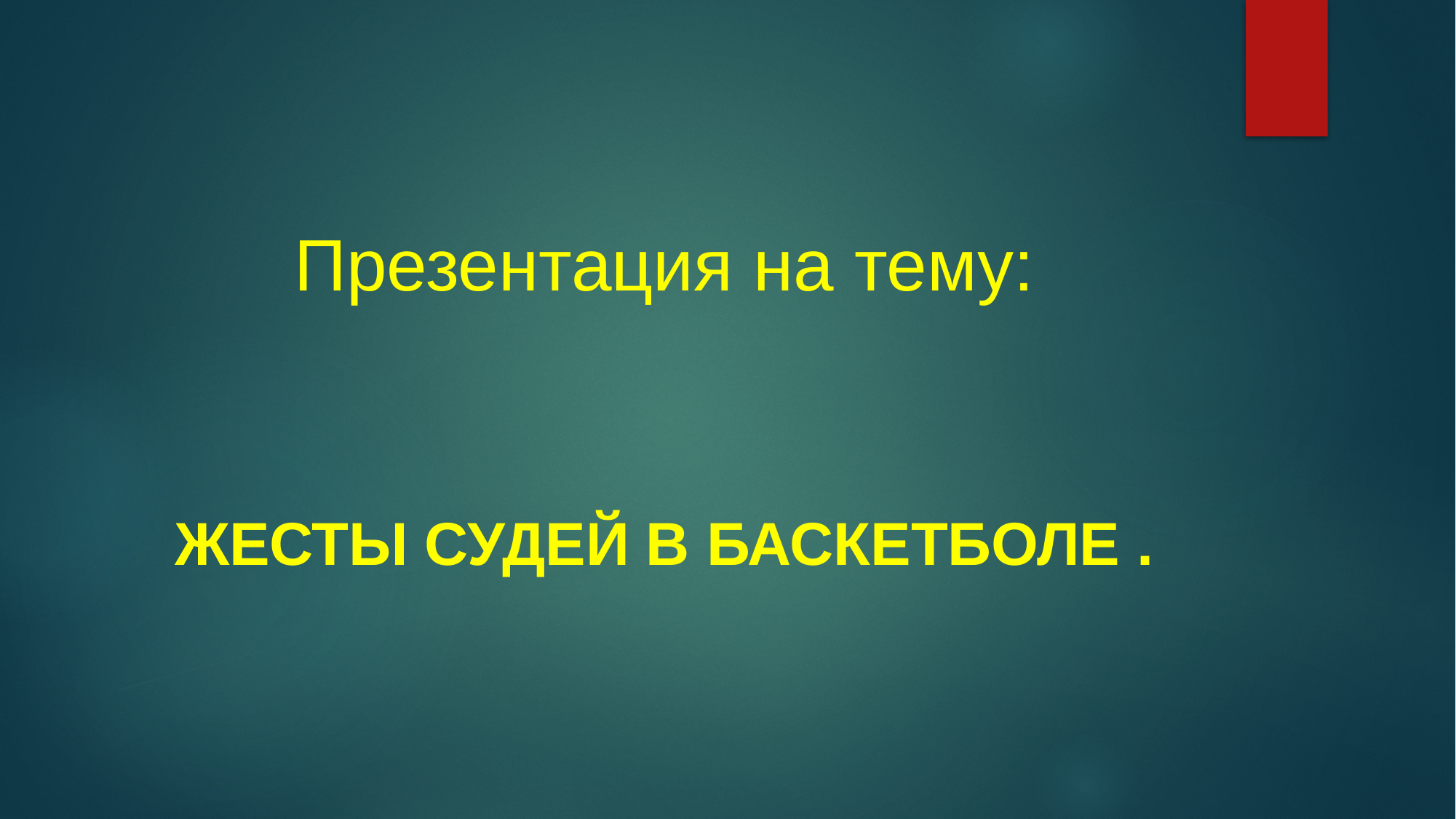

# Презентация на тему:
Жесты судей в баскетболе .